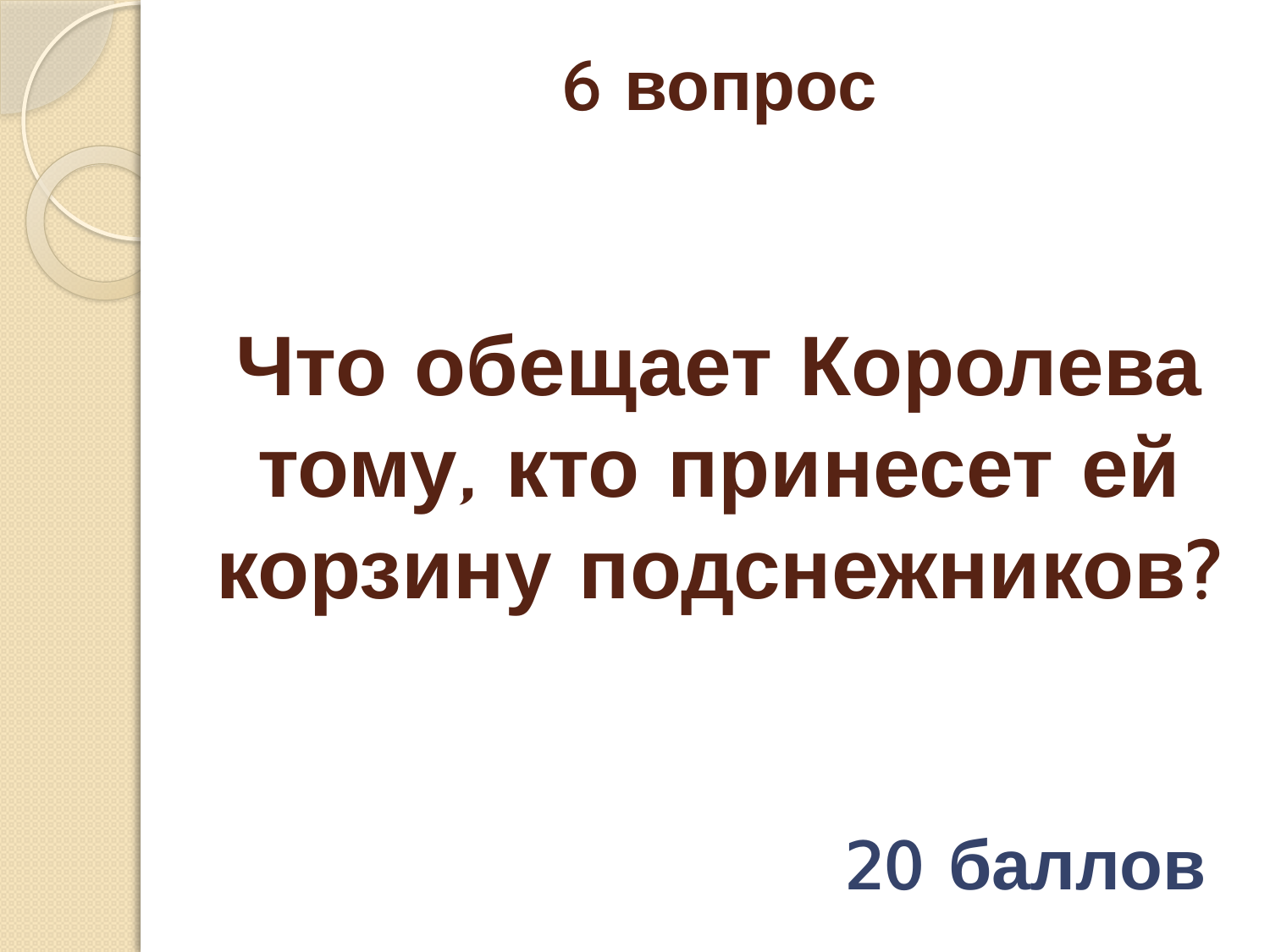

# 6 вопрос Что обещает Королева тому, кто принесет ей корзину подснежников?
20 баллов